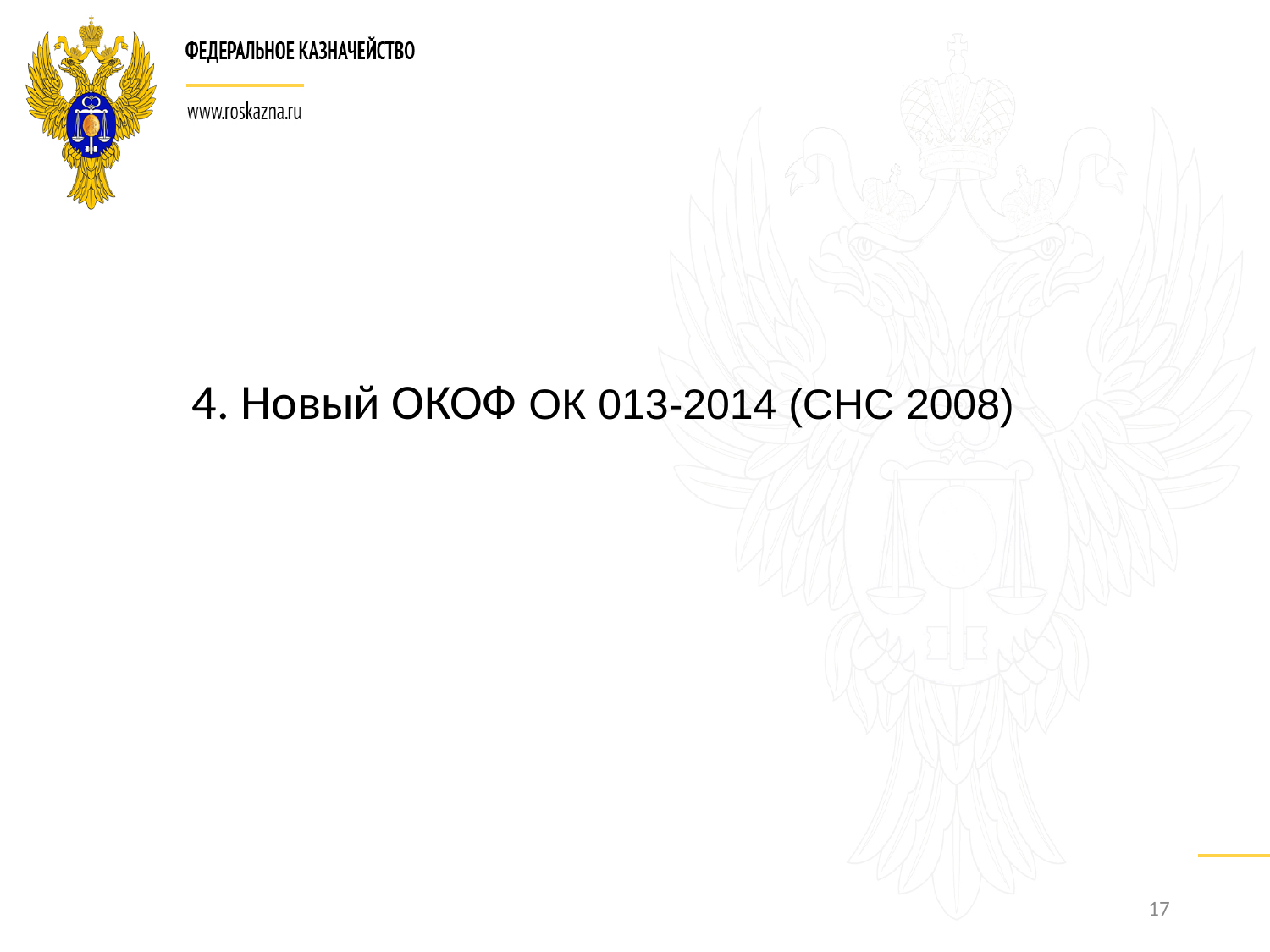

4. Новый ОКОФ ОК 013-2014 (СНС 2008)
17